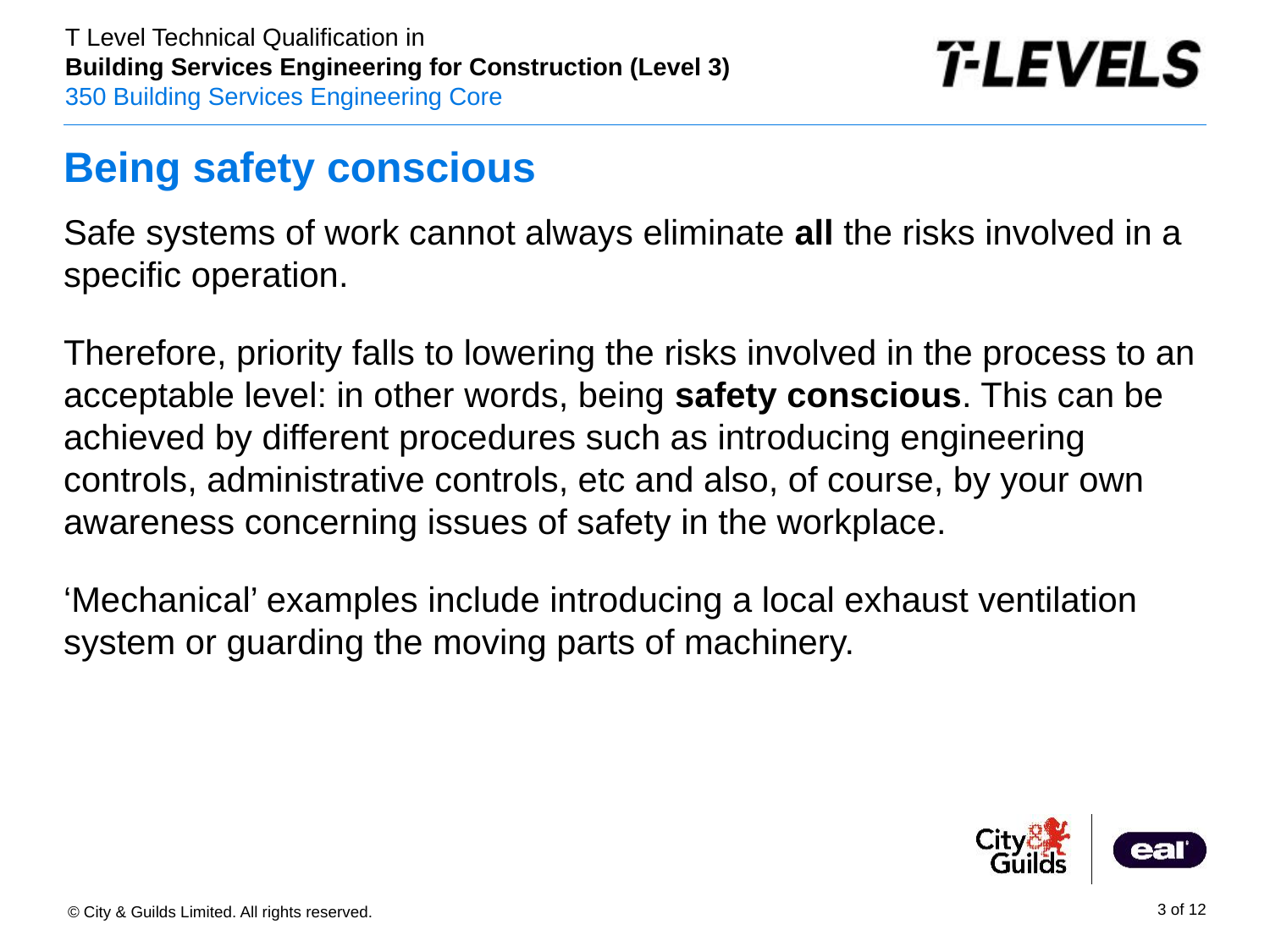

# Being safety conscious
Safe systems of work cannot always eliminate all the risks involved in a specific operation.
Therefore, priority falls to lowering the risks involved in the process to an acceptable level: in other words, being safety conscious. This can be achieved by different procedures such as introducing engineering controls, administrative controls, etc and also, of course, by your own awareness concerning issues of safety in the workplace.
‘Mechanical’ examples include introducing a local exhaust ventilation system or guarding the moving parts of machinery.